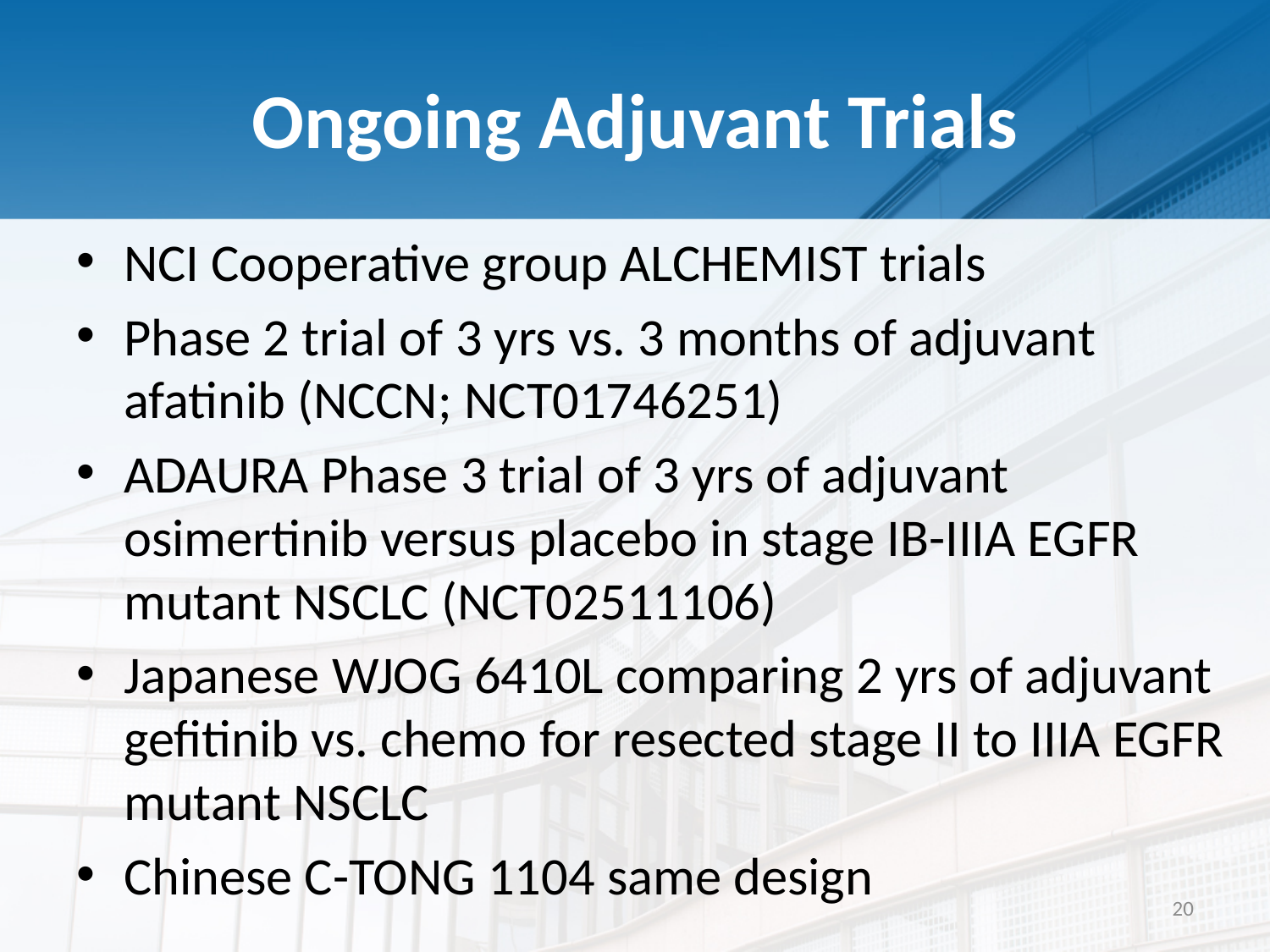

# Ongoing Adjuvant Trials
NCI Cooperative group ALCHEMIST trials
Phase 2 trial of 3 yrs vs. 3 months of adjuvant afatinib (NCCN; NCT01746251)
ADAURA Phase 3 trial of 3 yrs of adjuvant osimertinib versus placebo in stage IB-IIIA EGFR mutant NSCLC (NCT02511106)
Japanese WJOG 6410L comparing 2 yrs of adjuvant gefitinib vs. chemo for resected stage II to IIIA EGFR mutant NSCLC
Chinese C-TONG 1104 same design
20